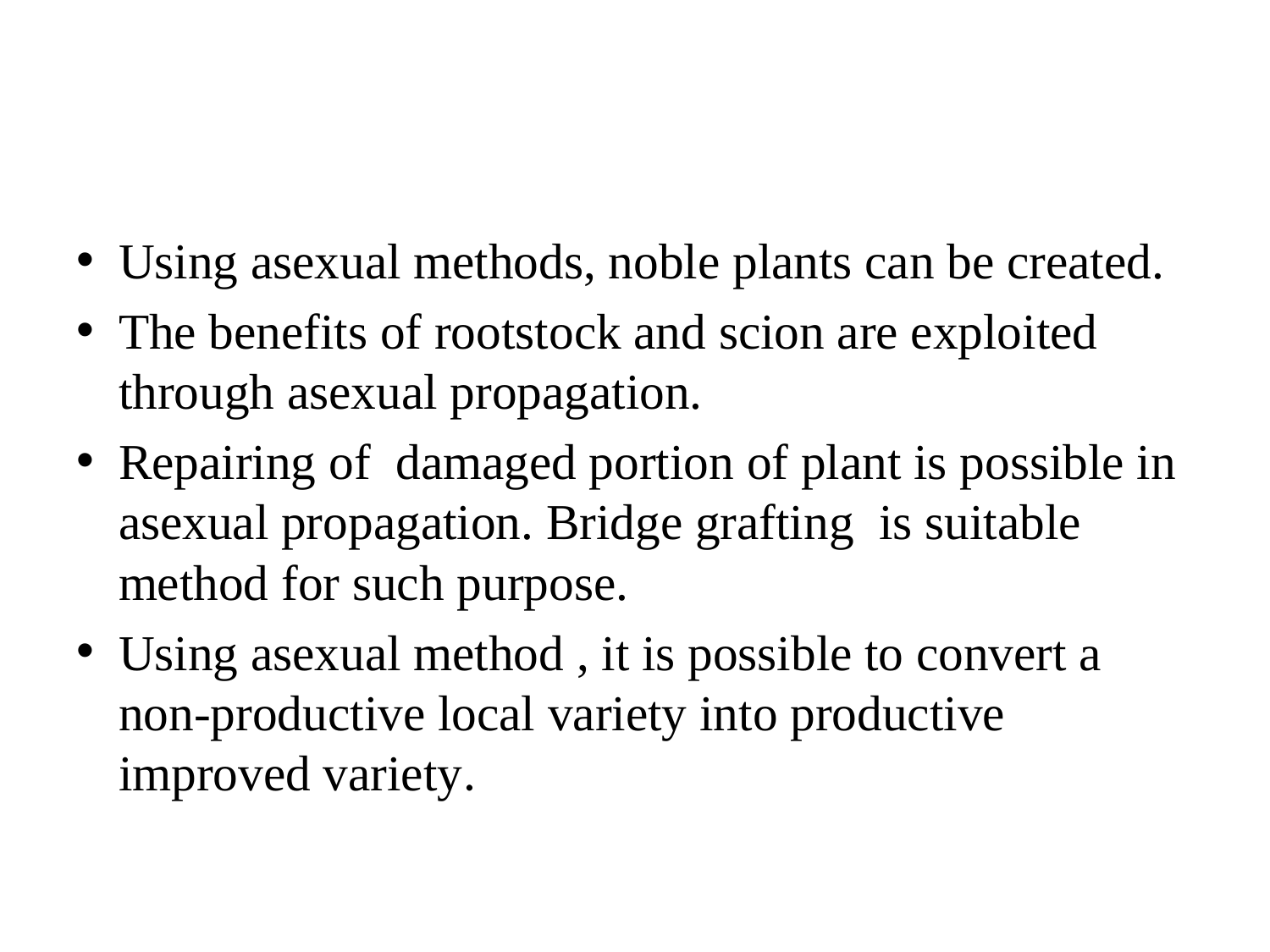

#
Using asexual methods, noble plants can be created.
The benefits of rootstock and scion are exploited  through asexual propagation.
Repairing of  damaged portion of plant is possible in asexual propagation. Bridge grafting  is suitable method for such purpose.
Using asexual method , it is possible to convert a non-productive local variety into productive improved variety.